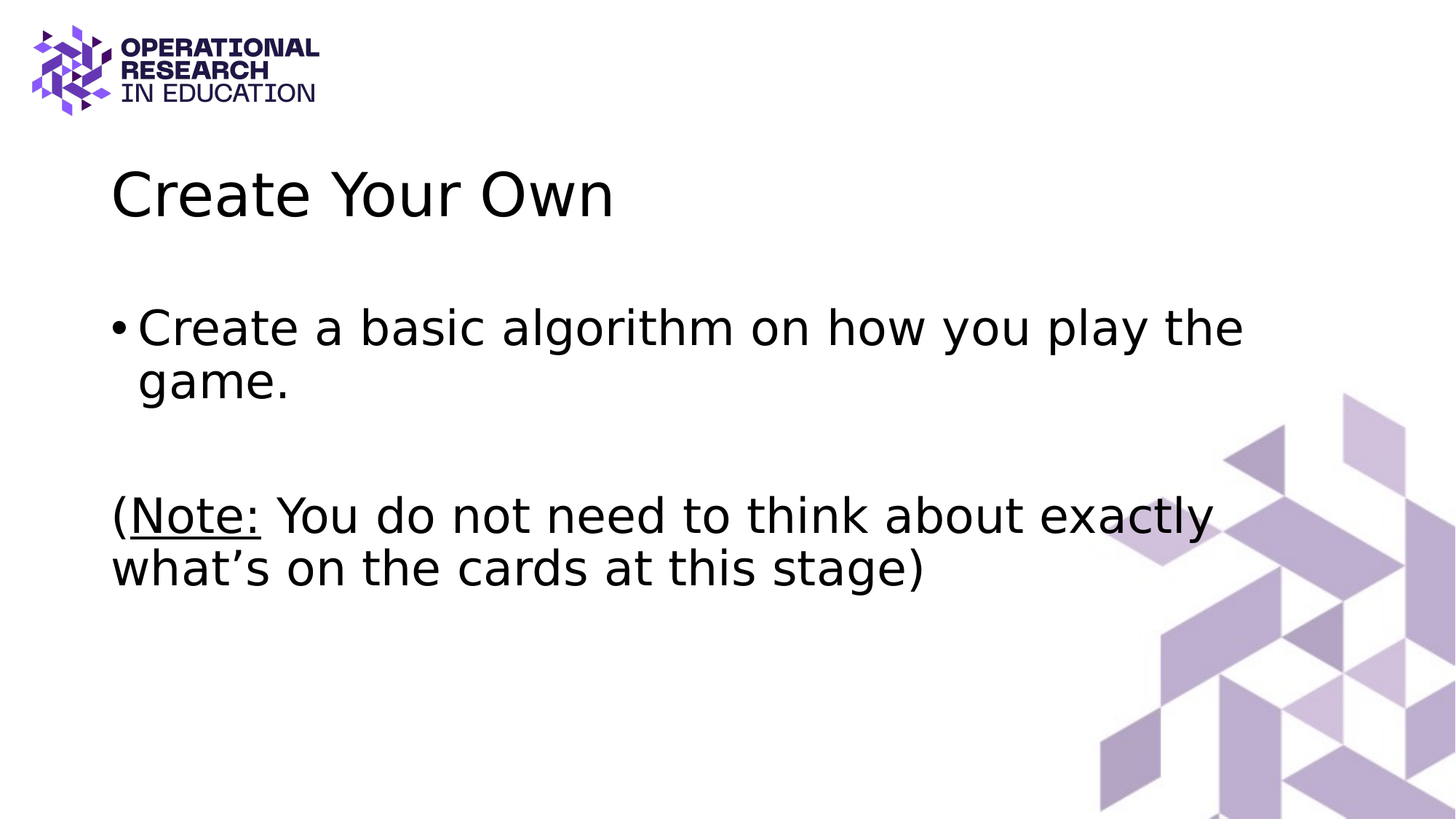

# Create Your Own
Create a basic algorithm on how you play the game.

(Note: You do not need to think about exactly what’s on the cards at this stage)